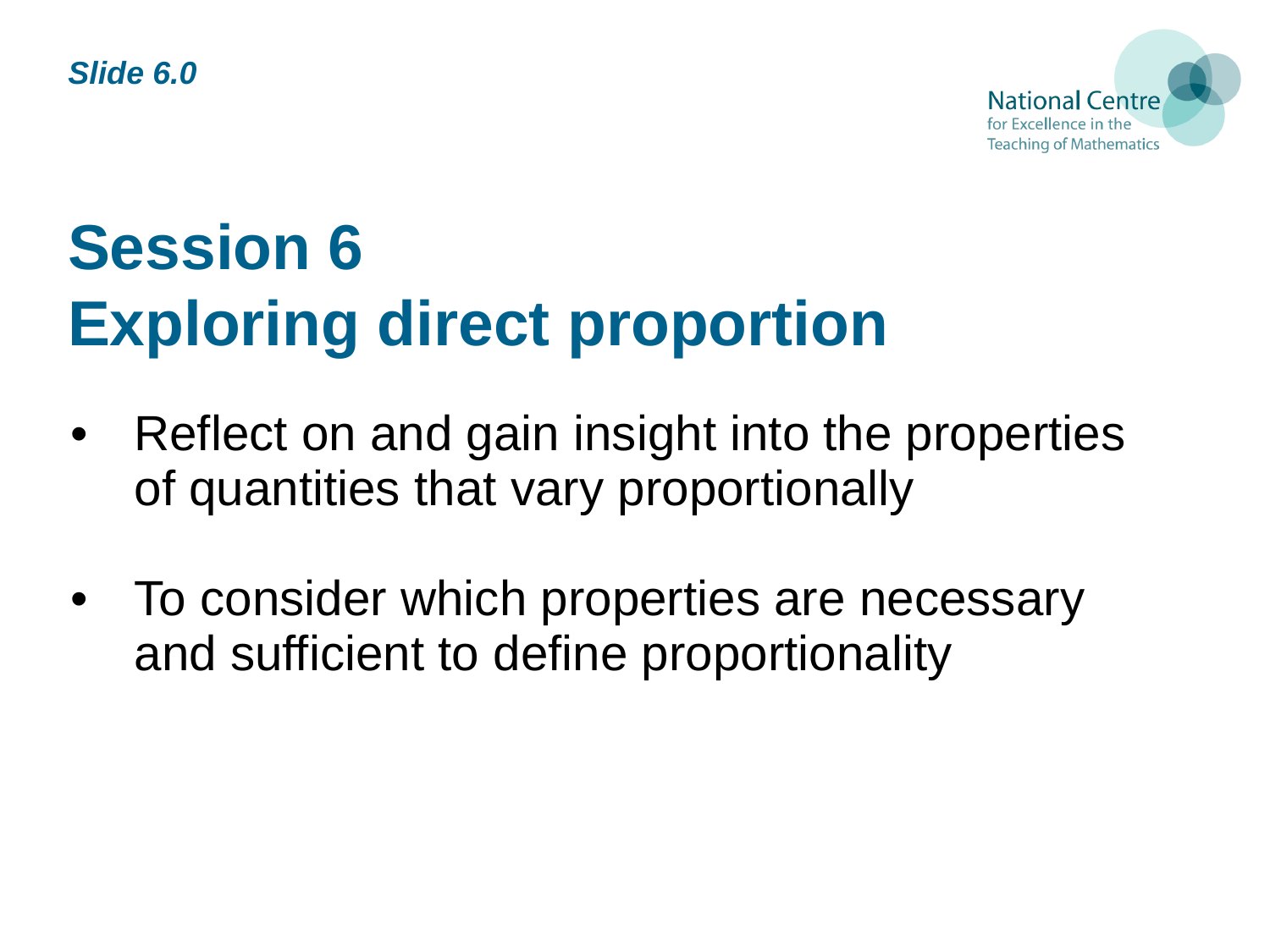

Slide 6.0
# Session 6 Exploring direct proportion

| Reflect on and gain insight into the properties of quantities that vary proportionally To consider which properties are necessary and sufficient to define proportionality |
| --- |